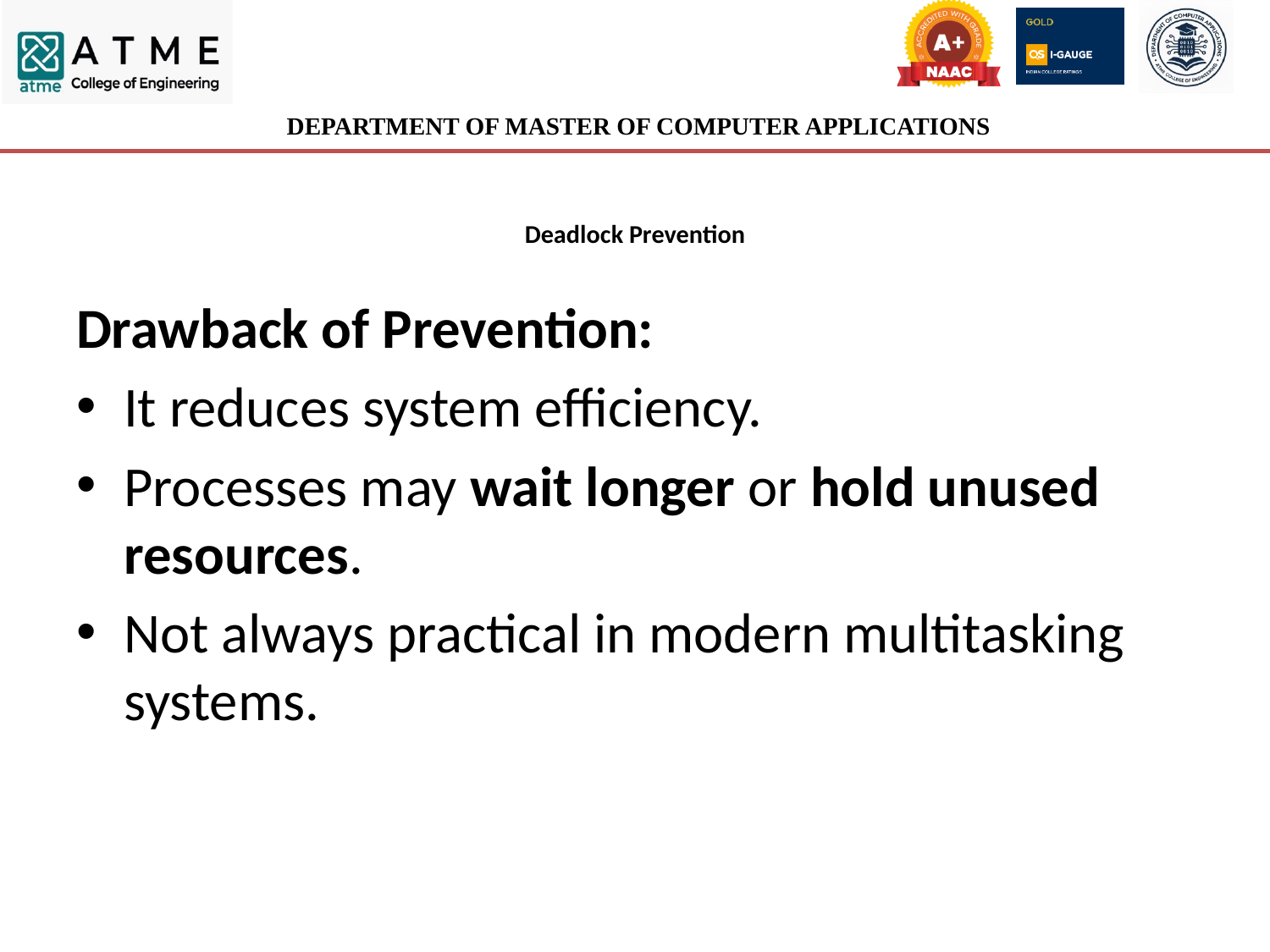

# Deadlock Prevention
Drawback of Prevention:
It reduces system efficiency.
Processes may wait longer or hold unused resources.
Not always practical in modern multitasking systems.